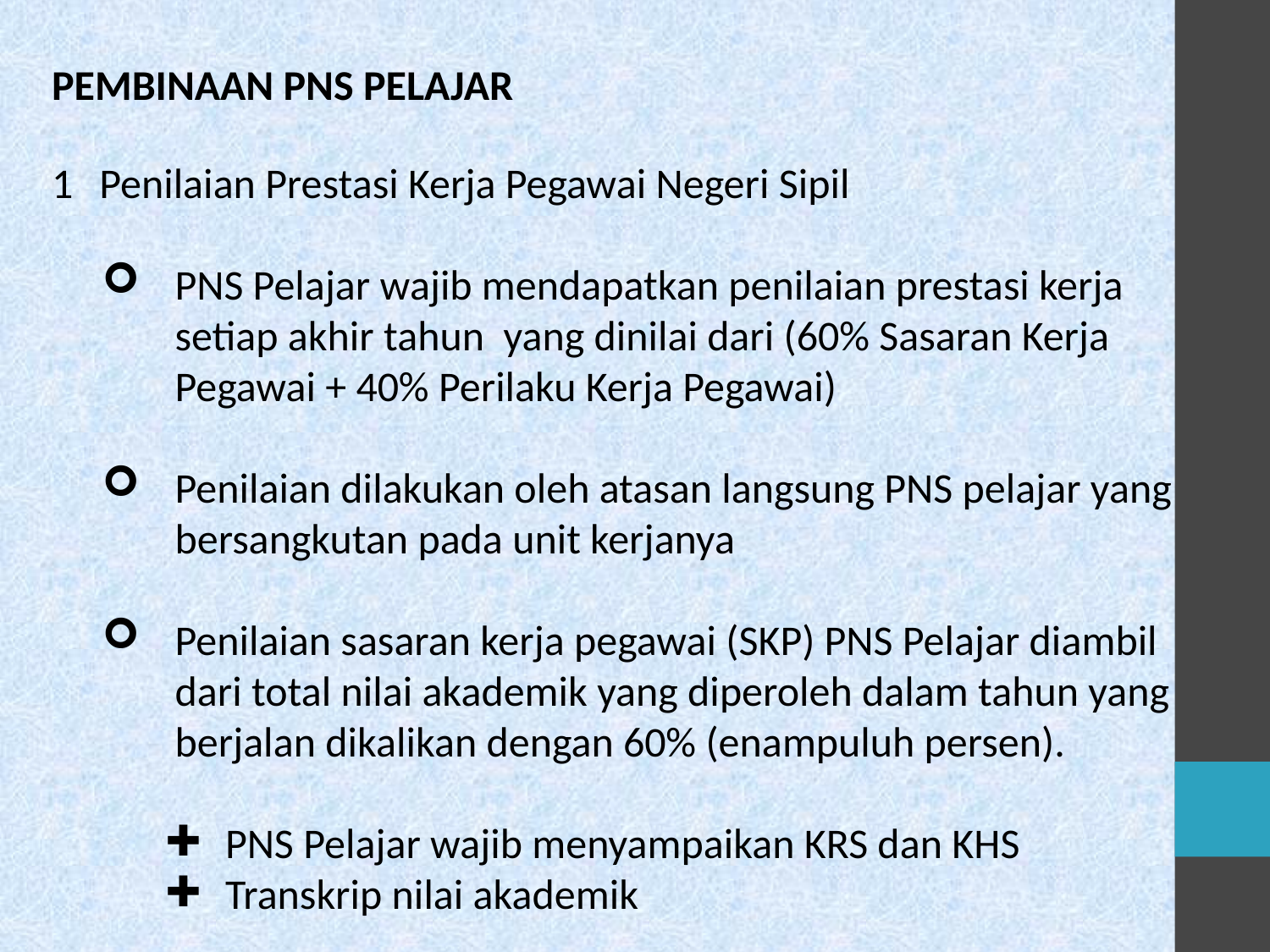

PEMBINAAN PNS PELAJAR
Penilaian Prestasi Kerja Pegawai Negeri Sipil

PNS Pelajar wajib mendapatkan penilaian prestasi kerja  setiap akhir tahun  yang dinilai dari (60% Sasaran Kerja       Pegawai + 40% Perilaku Kerja Pegawai)

Penilaian dilakukan oleh atasan langsung PNS pelajar yang bersangkutan pada unit kerjanya

Penilaian sasaran kerja pegawai (SKP) PNS Pelajar diambil dari total nilai akademik yang diperoleh dalam tahun yang berjalan dikalikan dengan 60% (enampuluh persen).

PNS Pelajar wajib menyampaikan KRS dan KHS
Transkrip nilai akademik

.